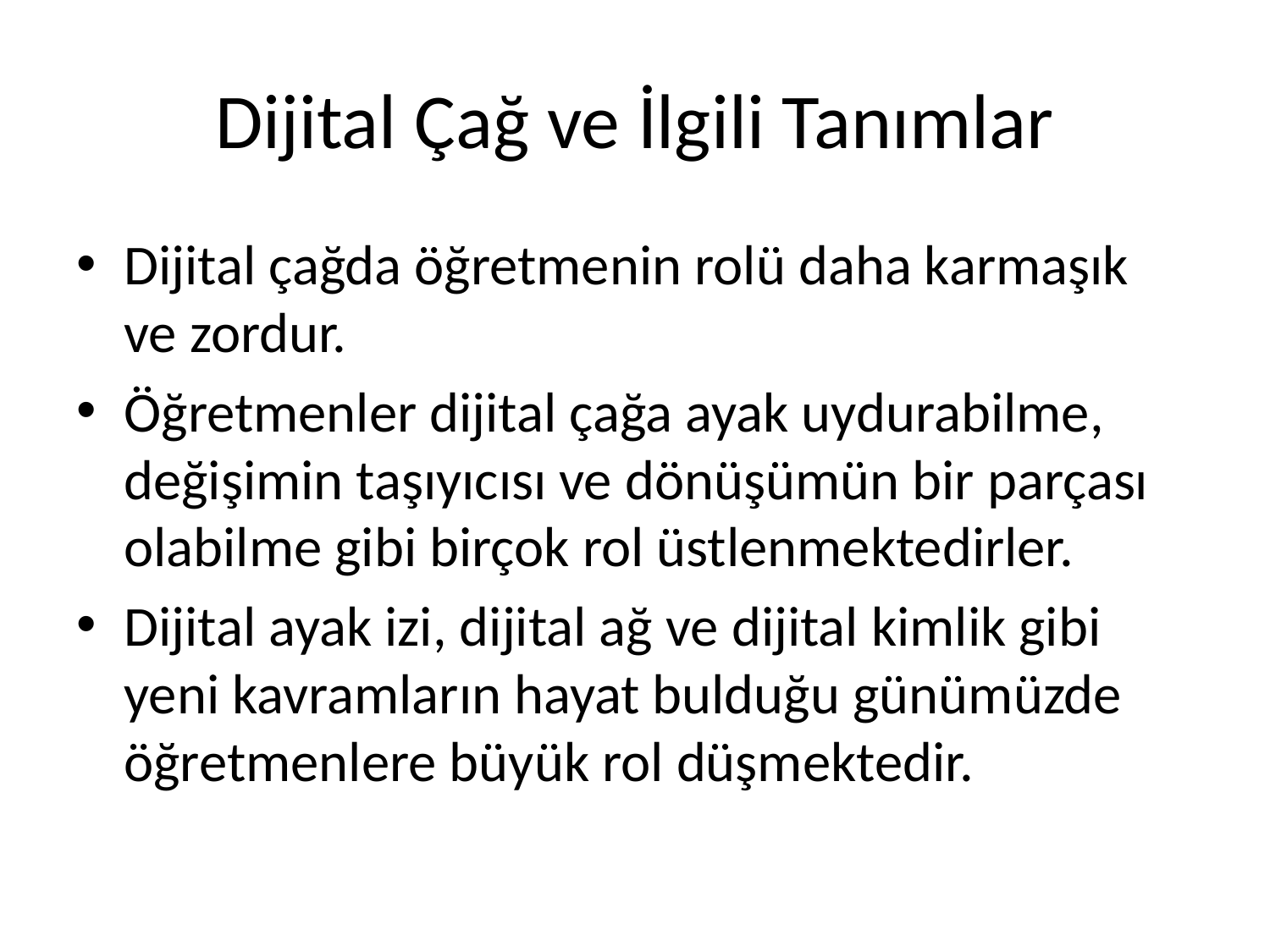

# Dijital Çağ ve İlgili Tanımlar
Dijital çağda öğretmenin rolü daha karmaşık ve zordur.
Öğretmenler dijital çağa ayak uydurabilme, değişimin taşıyıcısı ve dönüşümün bir parçası olabilme gibi birçok rol üstlenmektedirler.
Dijital ayak izi, dijital ağ ve dijital kimlik gibi yeni kavramların hayat bulduğu günümüzde öğretmenlere büyük rol düşmektedir.